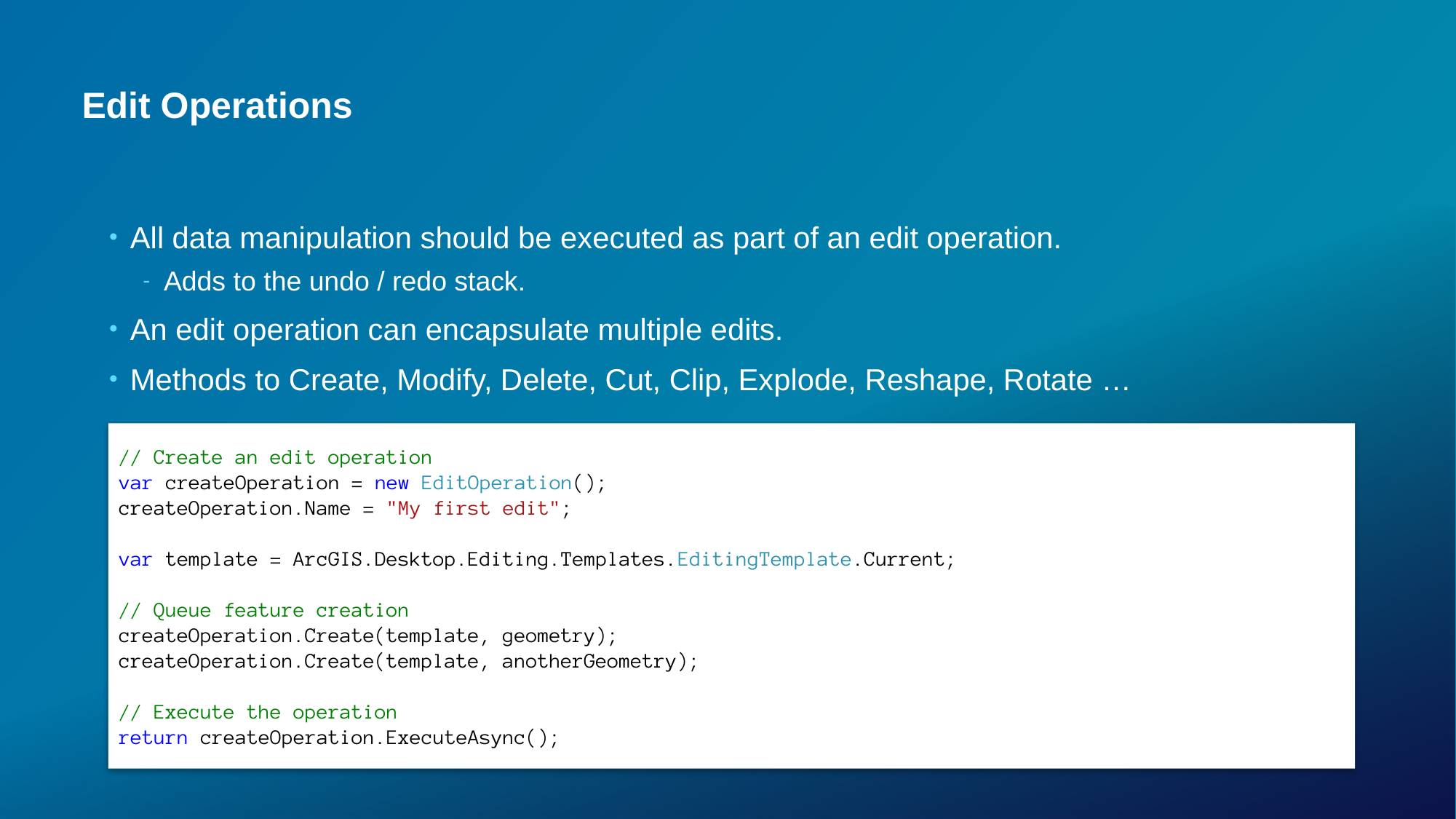

# Edit Operations
All data manipulation should be executed as part of an edit operation.
Adds to the undo / redo stack.
An edit operation can encapsulate multiple edits.
Methods to Create, Modify, Delete, Cut, Clip, Explode, Reshape, Rotate …

// Create an edit operation
var createOperation = new EditOperation();
createOperation.Name = "My first edit";

var template = ArcGIS.Desktop.Editing.Templates.EditingTemplate.Current;

// Queue feature creation
createOperation.Create(template, geometry);
createOperation.Create(template, anotherGeometry);

// Execute the operation
return createOperation.ExecuteAsync();